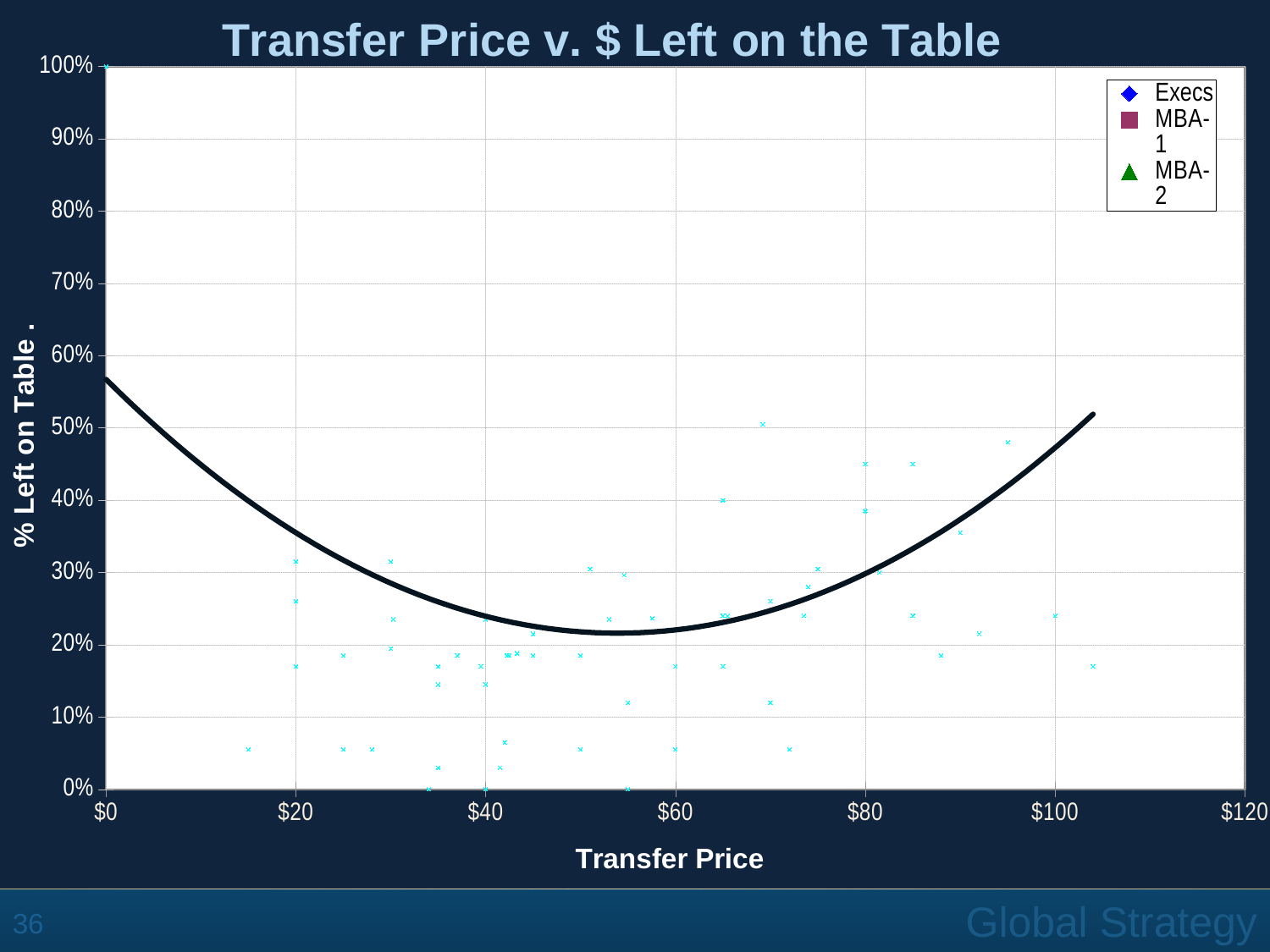

### Chart: Transfer Price v. $ Left on the Table

| Category | Execs | MBA-1 | MBA-2 |  |
|---|---|---|---|---|